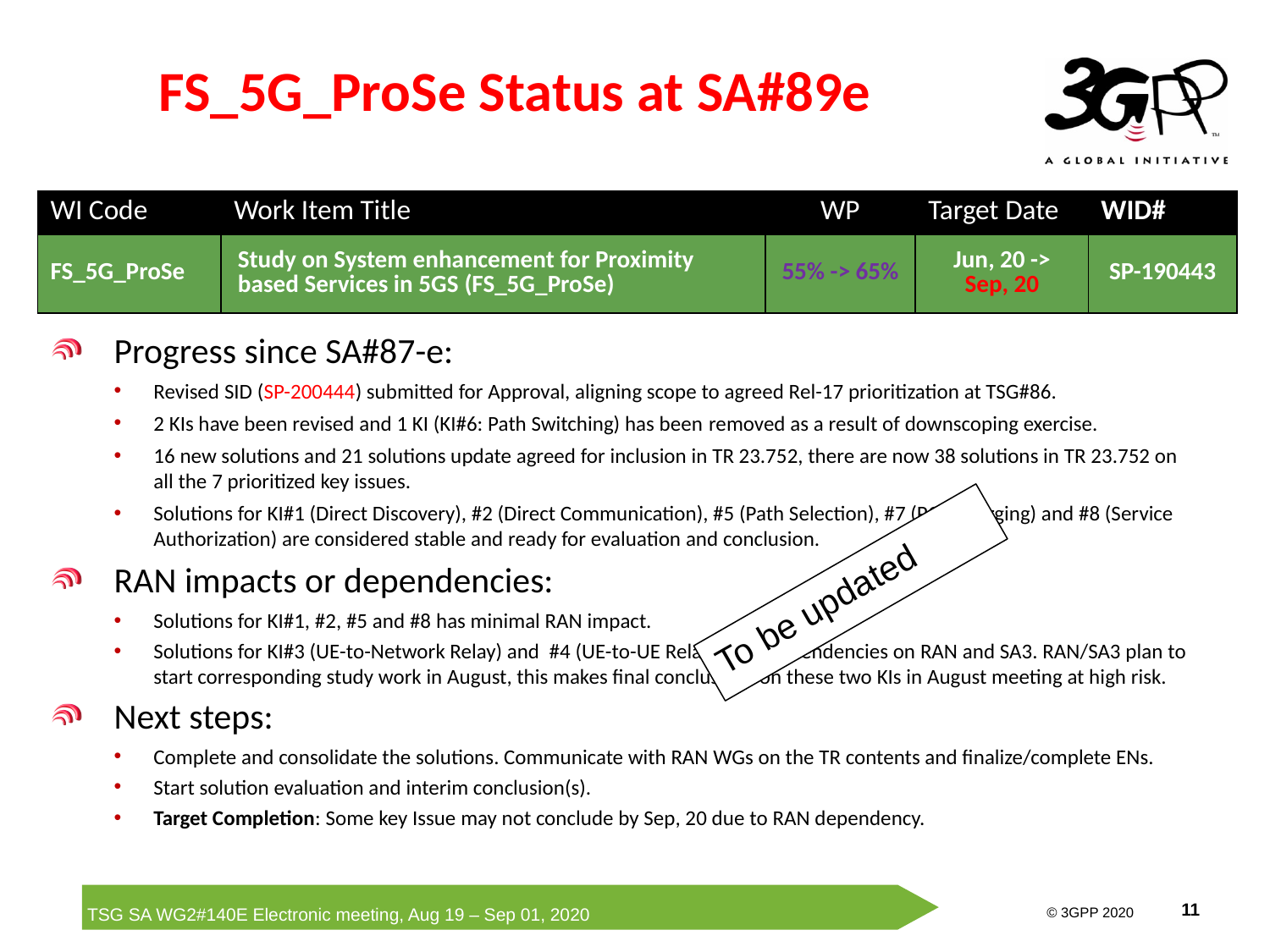

# FS_5G_ProSe Status at SA#89e
| WI Code | Work Item Title | WP | Target Date | WID# |
| --- | --- | --- | --- | --- |
| FS\_5G\_ProSe | Study on System enhancement for Proximity based Services in 5GS (FS\_5G\_ProSe) | 55% -> 65% | Jun, 20 -> Sep, 20 | SP-190443 |
Progress since SA#87-e:
Revised SID (SP-200444) submitted for Approval, aligning scope to agreed Rel-17 prioritization at TSG#86.
2 KIs have been revised and 1 KI (KI#6: Path Switching) has been removed as a result of downscoping exercise.
16 new solutions and 21 solutions update agreed for inclusion in TR 23.752, there are now 38 solutions in TR 23.752 on all the 7 prioritized key issues.
Solutions for KI#1 (Direct Discovery), #2 (Direct Communication), #5 (Path Selection), #7 (PC5 Charging) and #8 (Service Authorization) are considered stable and ready for evaluation and conclusion.
RAN impacts or dependencies:
Solutions for KI#1, #2, #5 and #8 has minimal RAN impact.
Solutions for KI#3 (UE-to-Network Relay) and  #4 (UE-to-UE Relay) have dependencies on RAN and SA3. RAN/SA3 plan to start corresponding study work in August, this makes final conclusions on these two KIs in August meeting at high risk.
Next steps:
Complete and consolidate the solutions. Communicate with RAN WGs on the TR contents and finalize/complete ENs.
Start solution evaluation and interim conclusion(s).
Target Completion: Some key Issue may not conclude by Sep, 20 due to RAN dependency.

To be updated